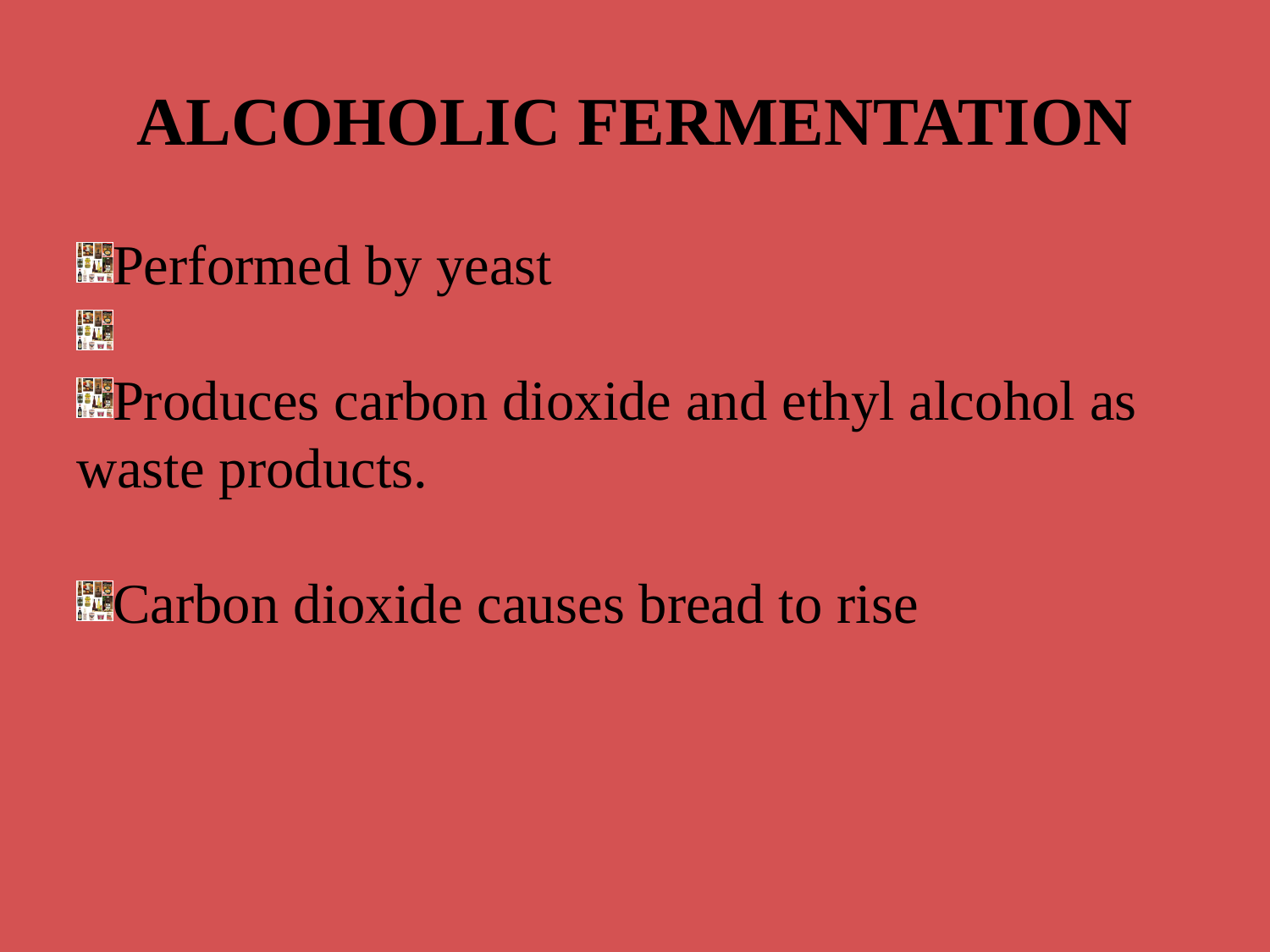

# ALCOHOLIC FERMENTATION
Performed by yeast

Produces carbon dioxide and ethyl alcohol as waste products.

Carbon dioxide causes bread to rise